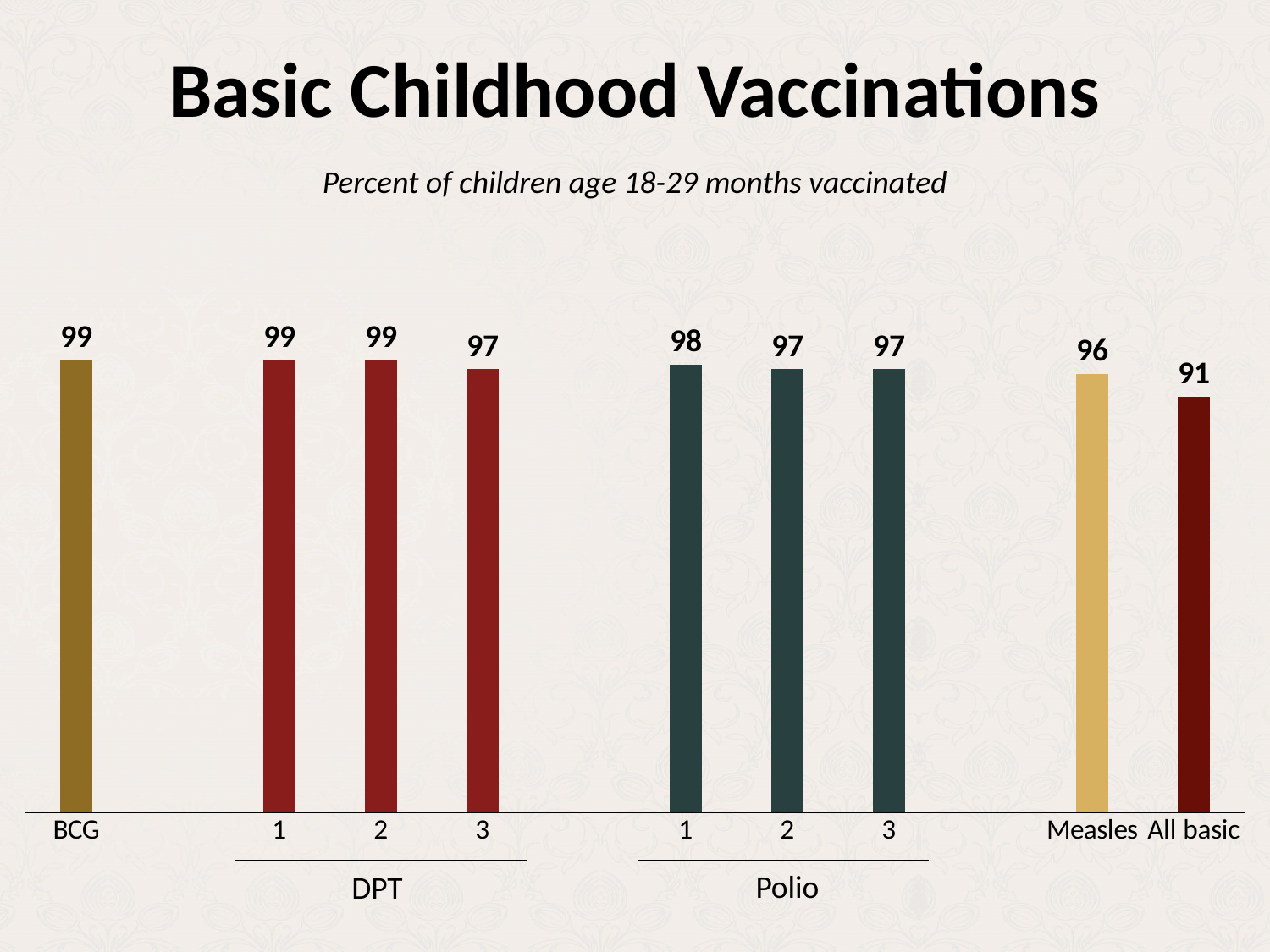

# Basic Childhood Vaccinations
Percent of children age 18-29 months vaccinated

### Chart

| Category | Series 1 |
|---|---|
| BCG | 99.0 |
|  | None |
| 1 | 99.0 |
| 2 | 99.0 |
| 3 | 97.0 |
|  | None |
| 1 | 98.0 |
| 2 | 97.0 |
| 3 | 97.0 |
|  | None |
| Measles | 96.0 |
| All basic | 91.0 |
Polio
DPT